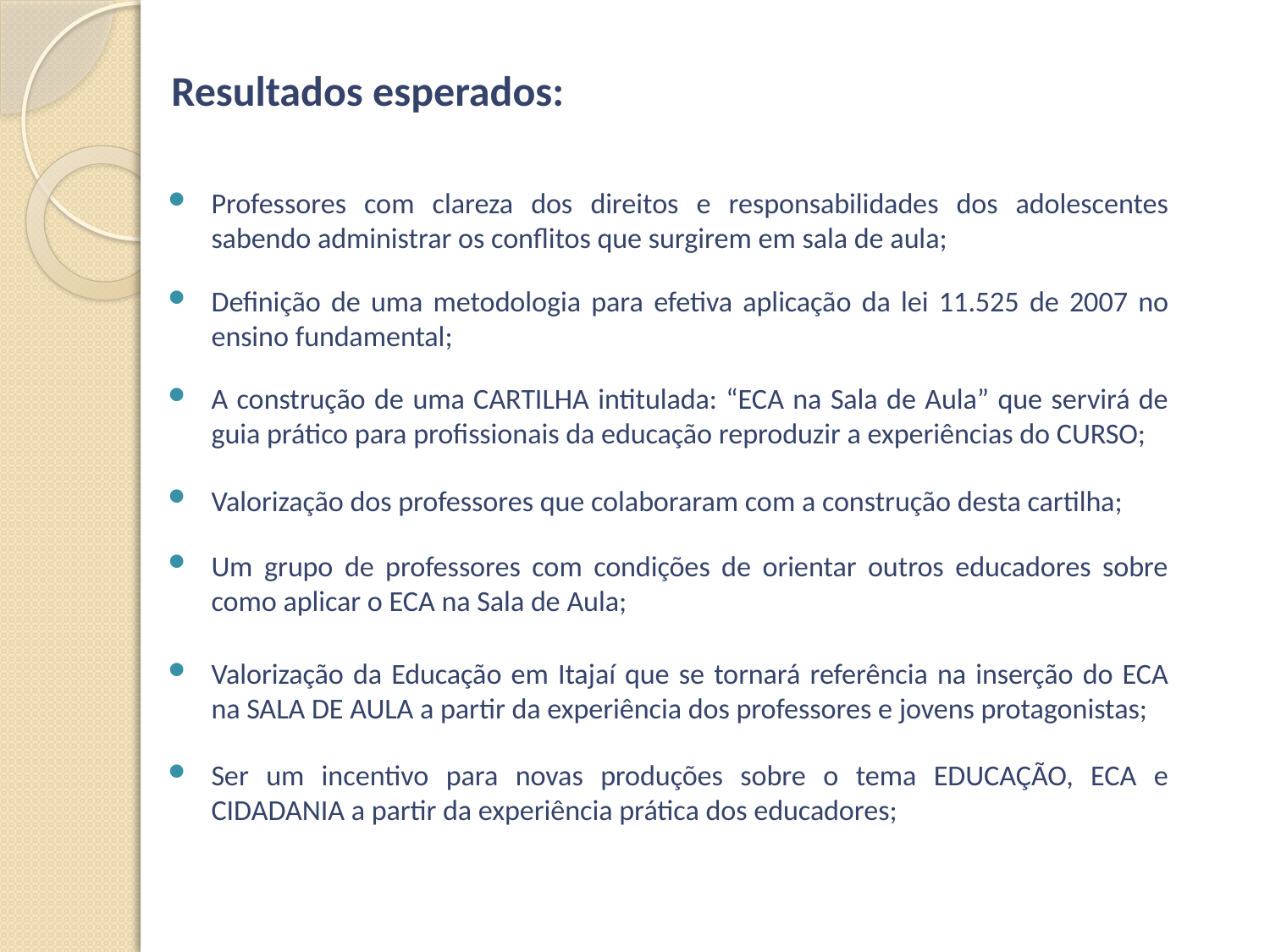

# Resultados esperados:
Professores com clareza dos direitos e responsabilidades dos adolescentes sabendo administrar os conflitos que surgirem em sala de aula;

Definição de uma metodologia para efetiva aplicação da lei 11.525 de 2007 no ensino fundamental;

A construção de uma CARTILHA intitulada: “ECA na Sala de Aula” que servirá de guia prático para profissionais da educação reproduzir a experiências do CURSO;

Valorização dos professores que colaboraram com a construção desta cartilha;

Um grupo de professores com condições de orientar outros educadores sobre como aplicar o ECA na Sala de Aula;

Valorização da Educação em Itajaí que se tornará referência na inserção do ECA na SALA DE AULA a partir da experiência dos professores e jovens protagonistas;

Ser um incentivo para novas produções sobre o tema EDUCAÇÃO, ECA e CIDADANIA a partir da experiência prática dos educadores;